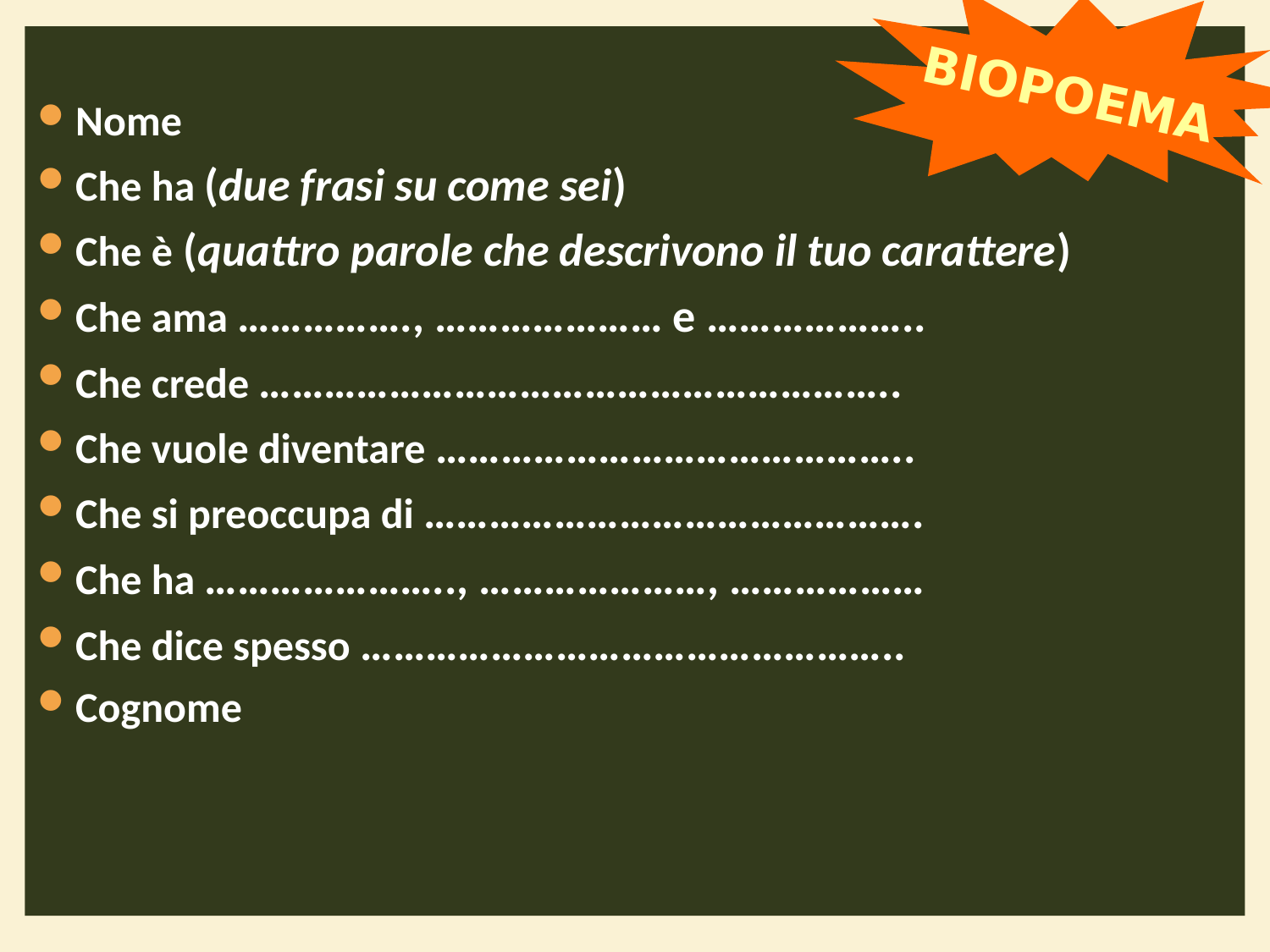

BIOPOEMA

Nome
Che ha (due frasi su come sei)
Che è (quattro parole che descrivono il tuo carattere)
Che ama ……………., ………………… e ………………..
Che crede …………………………………………………..
Che vuole diventare ……………………………………..
Che si preoccupa di ……………………………………….
Che ha ………………….., …………………, ………………
Che dice spesso …………………………………………..
Cognome